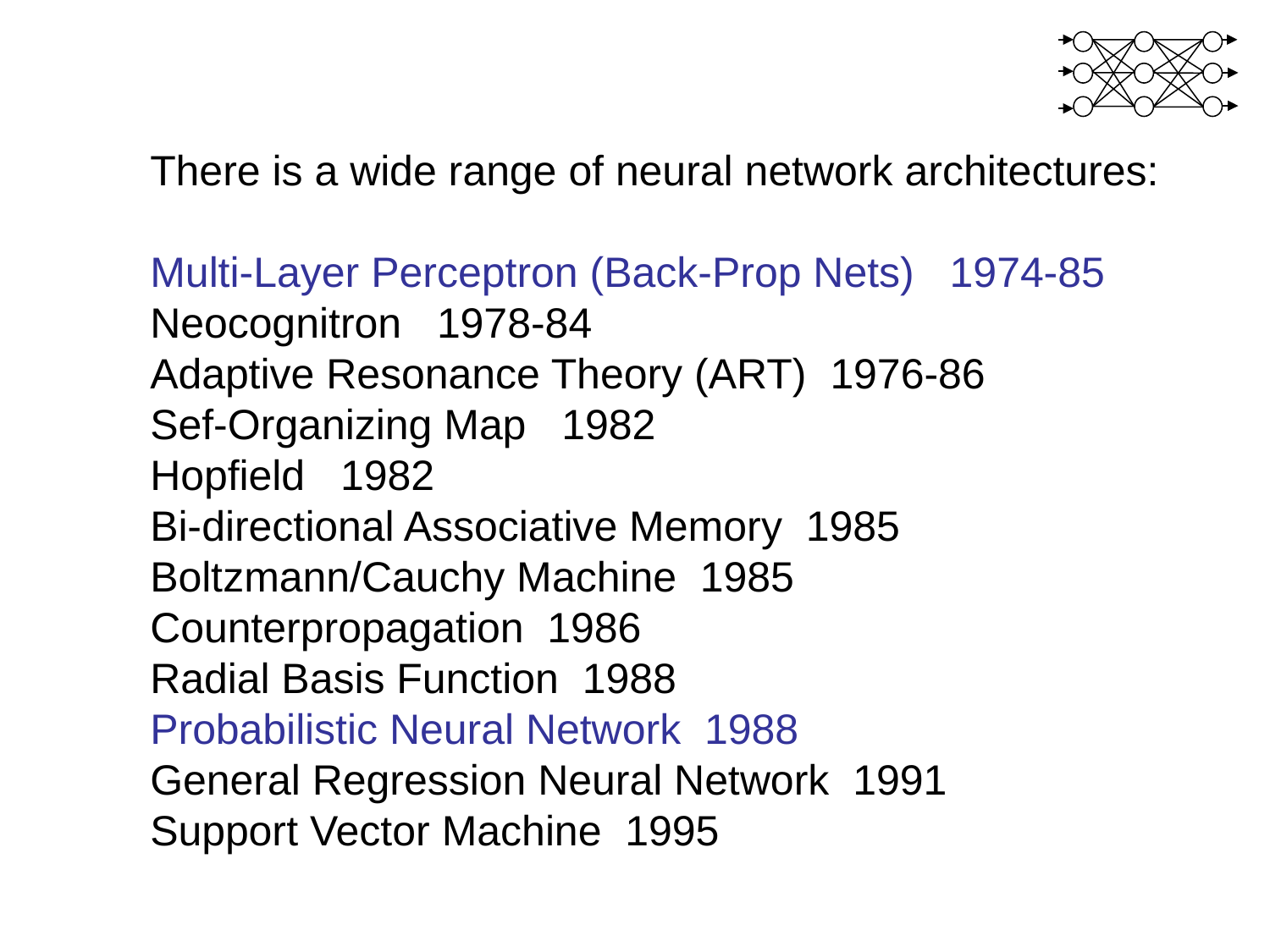

There is a wide range of neural network architectures:

Multi-Layer Perceptron (Back-Prop Nets)   1974-85
Neocognitron   1978-84
Adaptive Resonance Theory (ART)  1976-86
Sef-Organizing Map   1982
Hopfield   1982
Bi-directional Associative Memory  1985
Boltzmann/Cauchy Machine  1985
Counterpropagation  1986
Radial Basis Function  1988
Probabilistic Neural Network  1988
General Regression Neural Network  1991
Support Vector Machine  1995